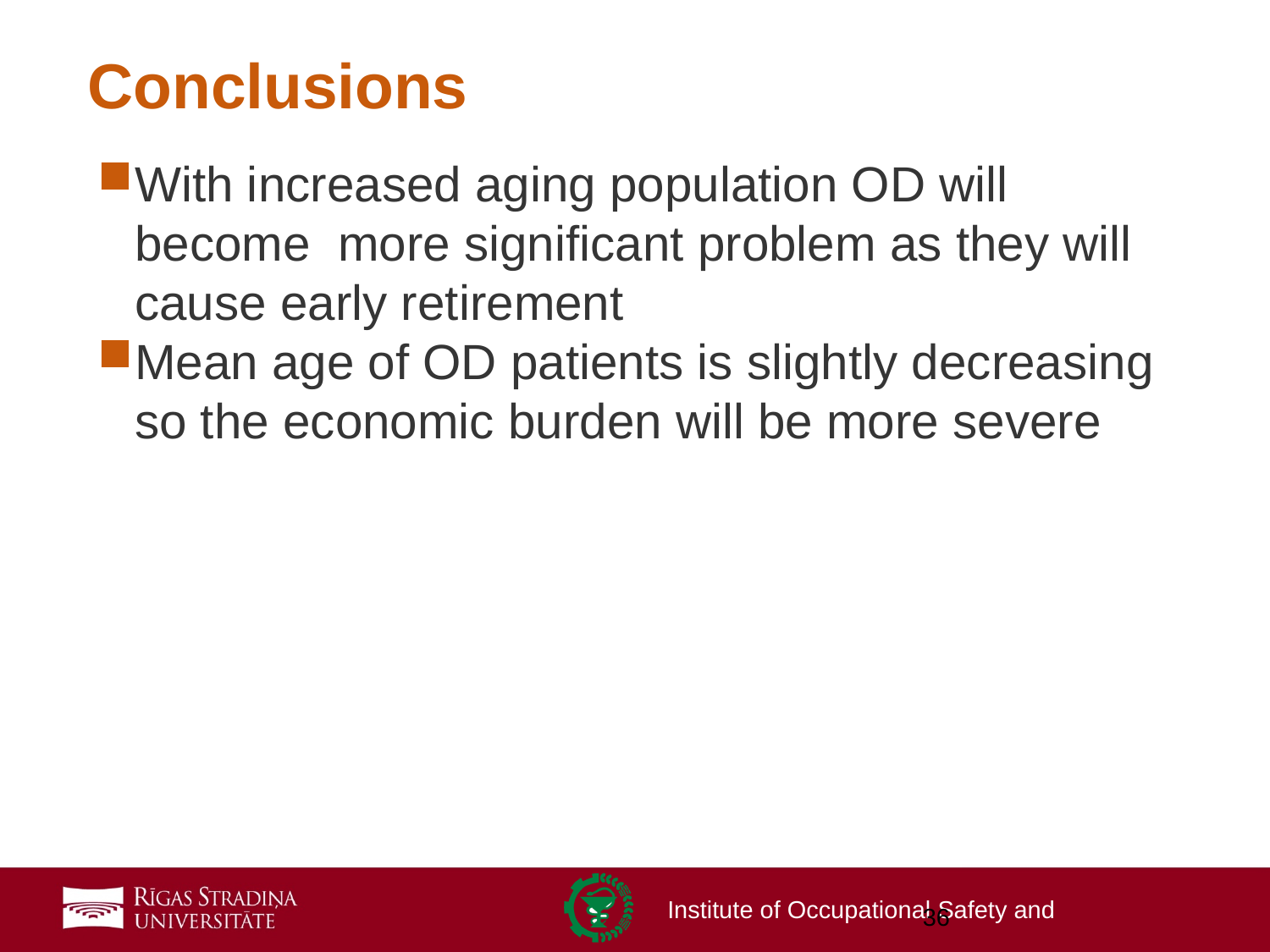

# Conclusions
With increased aging population OD will become  more significant problem as they will cause early retirement
Mean age of OD patients is slightly decreasing so the economic burden will be more severe

36